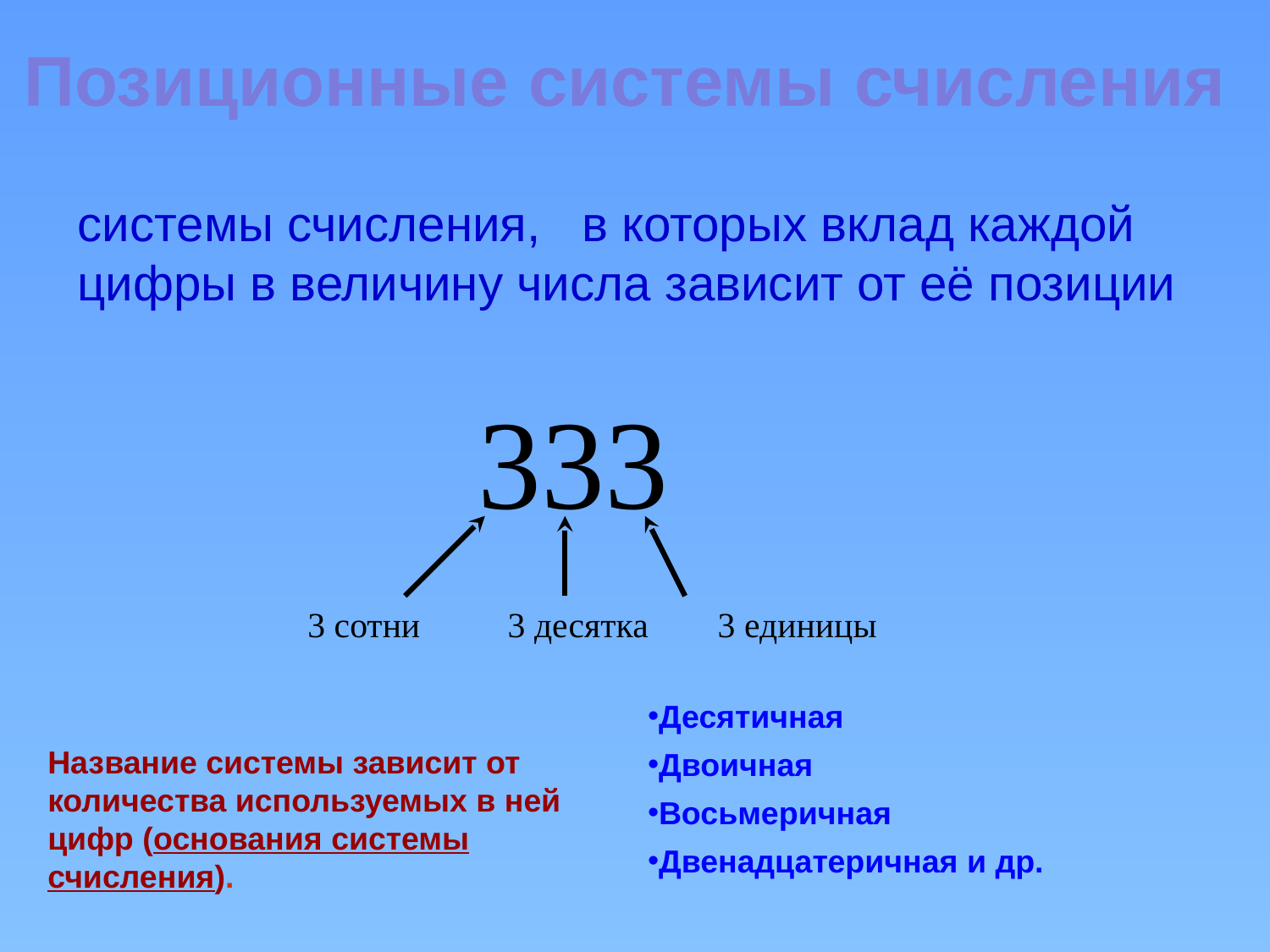

Позиционные системы счисления
системы счисления,   в которых вклад каждой цифры в величину числа зависит от её позиции
333
3 сотни
3 десятка
3 единицы
Десятичная
Двоичная
Восьмеричная
Двенадцатеричная и др.
Название системы зависит от количества используемых в ней цифр (основания системы счисления).